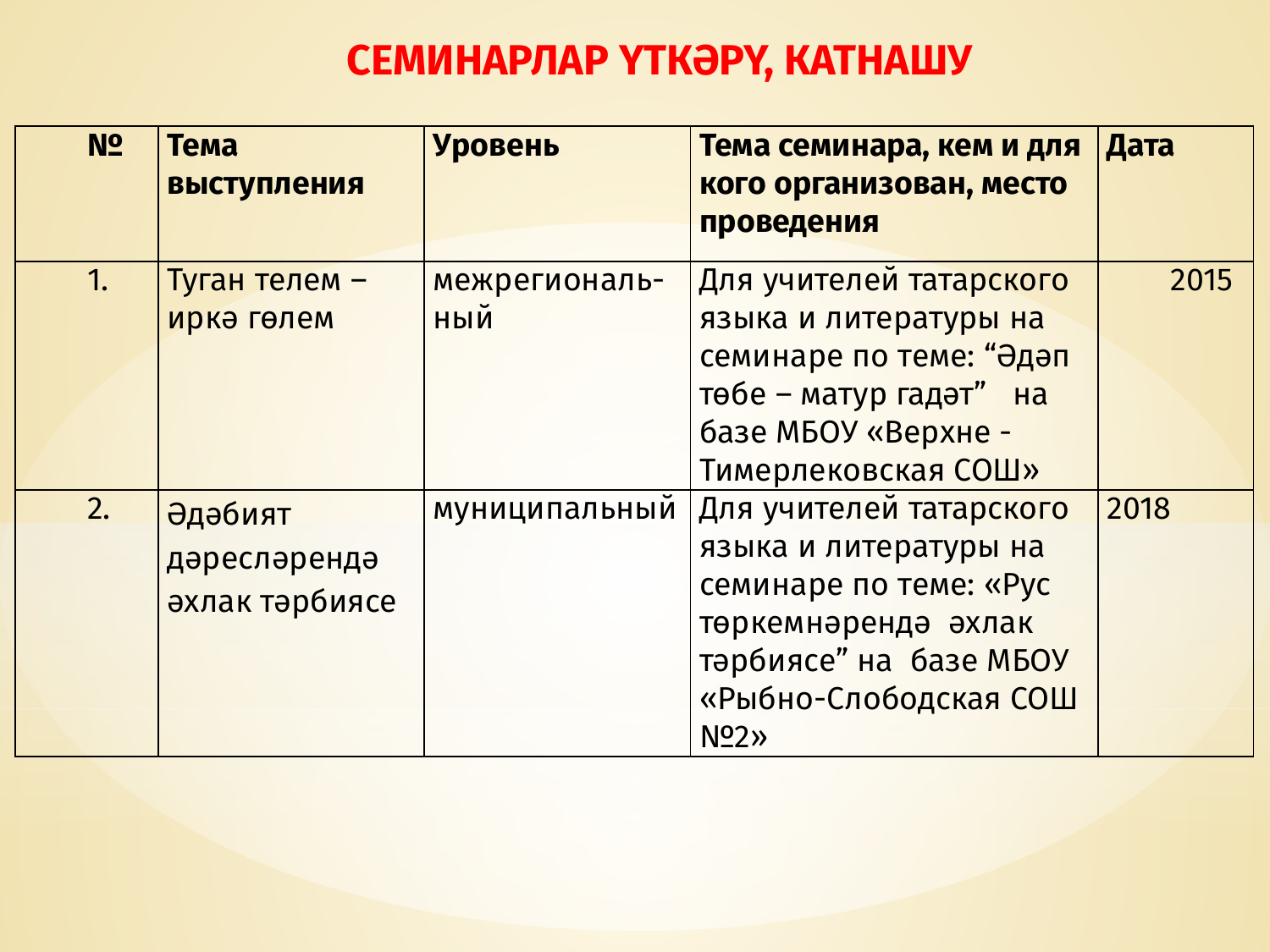

СЕМИНАРЛАР ҮТКӘРҮ, КАТНАШУ
| № | Тема выступления | Уровень | Тема семинара, кем и для кого организован, место проведения | Дата |
| --- | --- | --- | --- | --- |
| 1. | Туган телем – иркә гөлем | межрегиональ- ный | Для учителей татарского языка и литературы на семинаре по теме: “Әдәп төбе – матур гадәт” на базе МБОУ «Верхне - Тимерлековская СОШ» | 2015 |
| 2. | Әдәбият дәресләрендә әхлак тәрбиясе | муниципальный | Для учителей татарского языка и литературы на семинаре по теме: «Рус төркемнәрендә әхлак тәрбиясе” на базе МБОУ «Рыбно-Слободская СОШ №2» | 2018 |